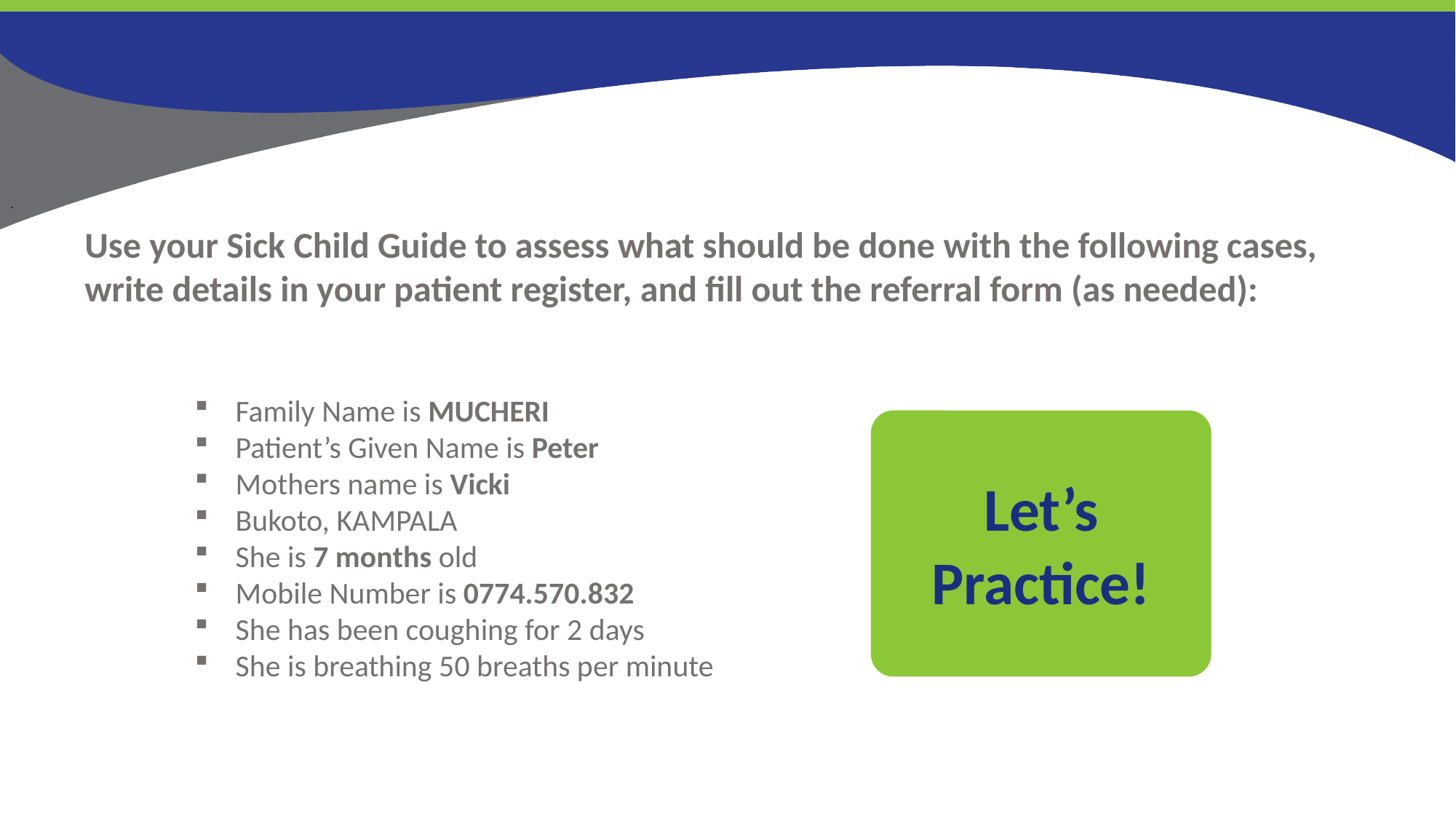

.
Use your Sick Child Guide to assess what should be done with the following cases, write details in your patient register, and fill out the referral form (as needed):

Family Name is MUCHERI
Patient’s Given Name is Peter
Mothers name is Vicki
Bukoto, KAMPALA
She is 7 months old
Mobile Number is 0774.570.832
She has been coughing for 2 days
She is breathing 50 breaths per minute

Let’s Practice!